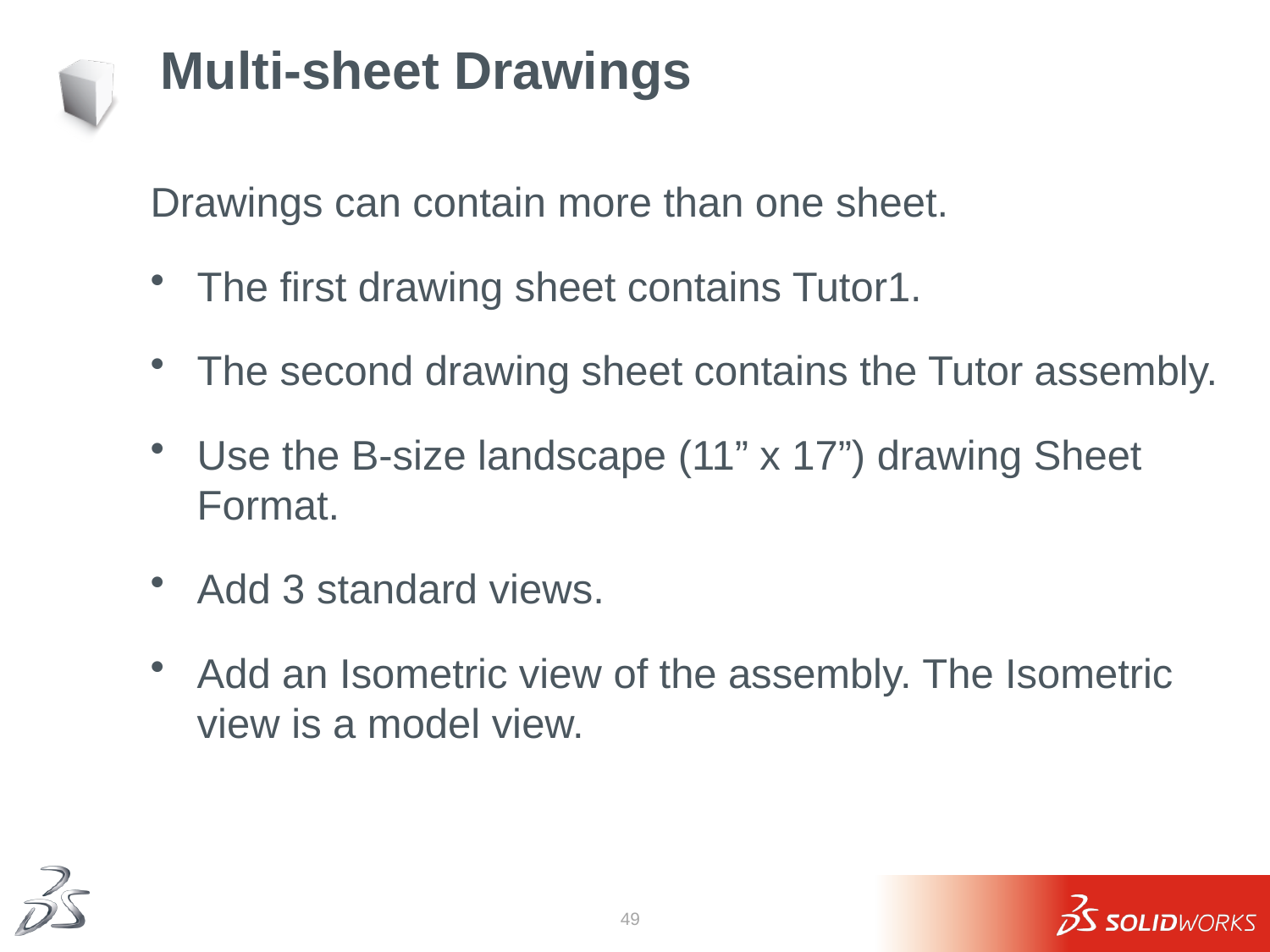

# Multi-sheet Drawings
Drawings can contain more than one sheet.
The first drawing sheet contains Tutor1.
The second drawing sheet contains the Tutor assembly.
Use the B-size landscape (11” x 17”) drawing Sheet Format.
Add 3 standard views.
Add an Isometric view of the assembly. The Isometric view is a model view.